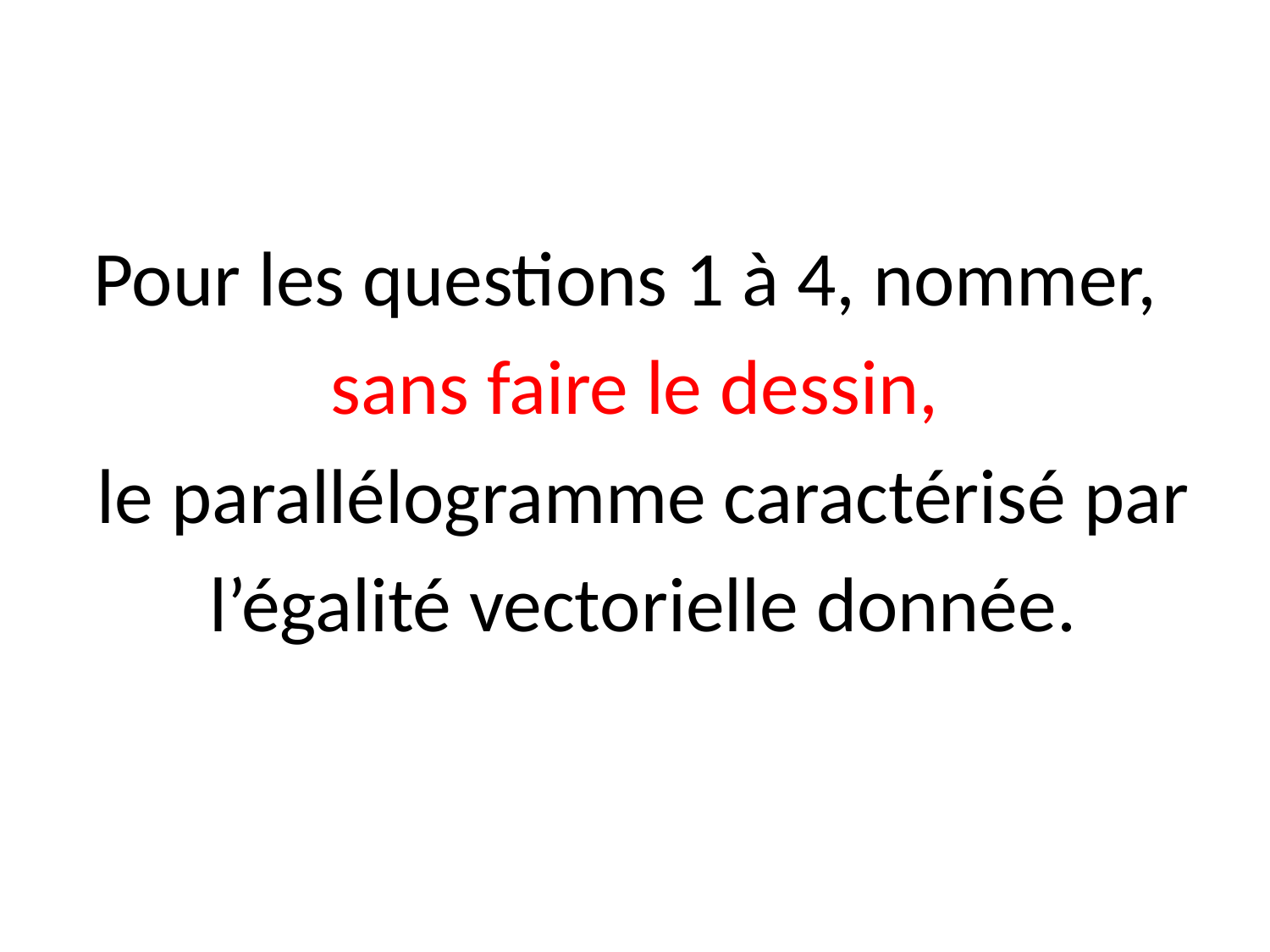

Pour les questions 1 à 4, nommer,
sans faire le dessin,
 le parallélogramme caractérisé par
 l’égalité vectorielle donnée.